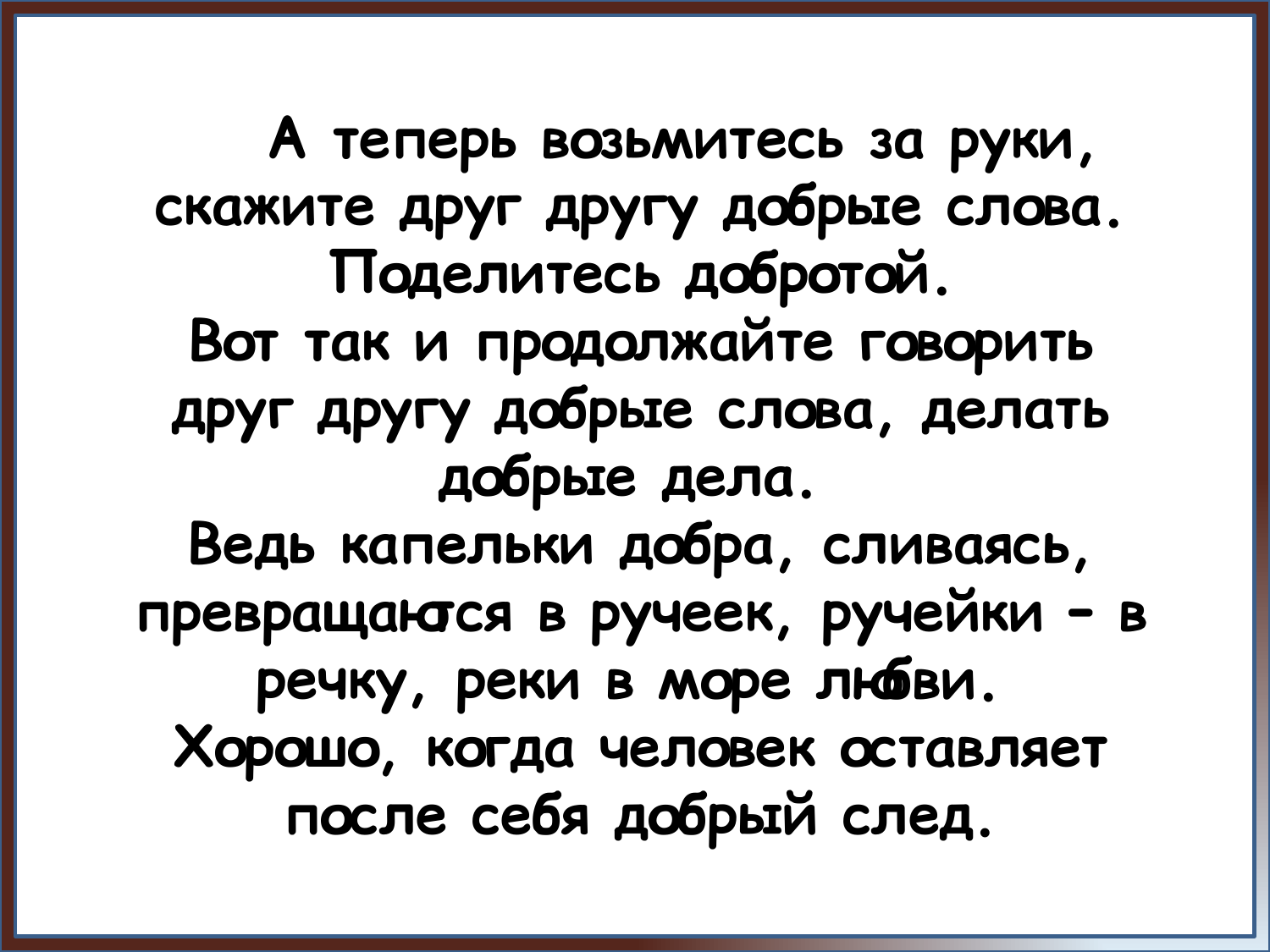

А теперь возьмитесь за руки, скажите друг другу добрые слова. Поделитесь добротой.
Вот так и продолжайте говорить друг другу добрые слова, делать добрые дела.
Ведь капельки добра, сливаясь, превращаются в ручеек, ручейки – в речку, реки в море любви.
Хорошо, когда человек оставляет после себя добрый след.